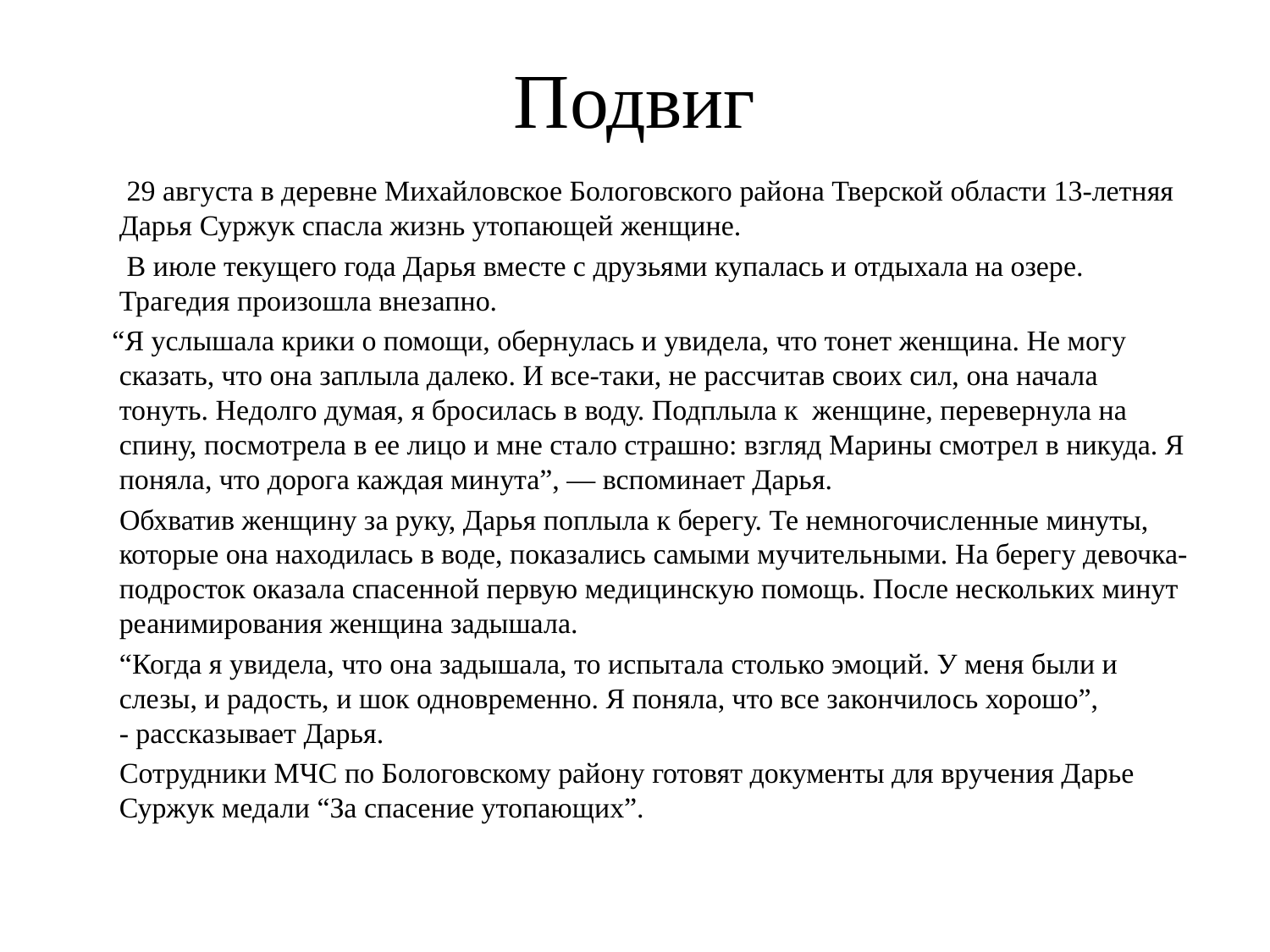

# Подвиг
       29 августа в деревне Михайловское Бологовского района Тверской области 13-летняя Дарья Суржук спасла жизнь утопающей женщине.
       В июле текущего года Дарья вместе с друзьями купалась и отдыхала на озере. Трагедия произошла внезапно.
     “Я услышала крики о помощи, обернулась и увидела, что тонет женщина. Не могу сказать, что она заплыла далеко. И все-таки, не рассчитав своих сил, она начала тонуть. Недолго думая, я бросилась в воду. Подплыла к  женщине, перевернула на спину, посмотрела в ее лицо и мне стало страшно: взгляд Марины смотрел в никуда. Я поняла, что дорога каждая минута”, — вспоминает Дарья.
      Обхватив женщину за руку, Дарья поплыла к берегу. Те немногочисленные минуты, которые она находилась в воде, показались самыми мучительными. На берегу девочка-подросток оказала спасенной первую медицинскую помощь. После нескольких минут реанимирования женщина задышала.
      “Когда я увидела, что она задышала, то испытала столько эмоций. У меня были и слезы, и радость, и шок одновременно. Я поняла, что все закончилось хорошо”, - рассказывает Дарья.
      Сотрудники МЧС по Бологовскому району готовят документы для вручения Дарье Суржук медали “За спасение утопающих”.